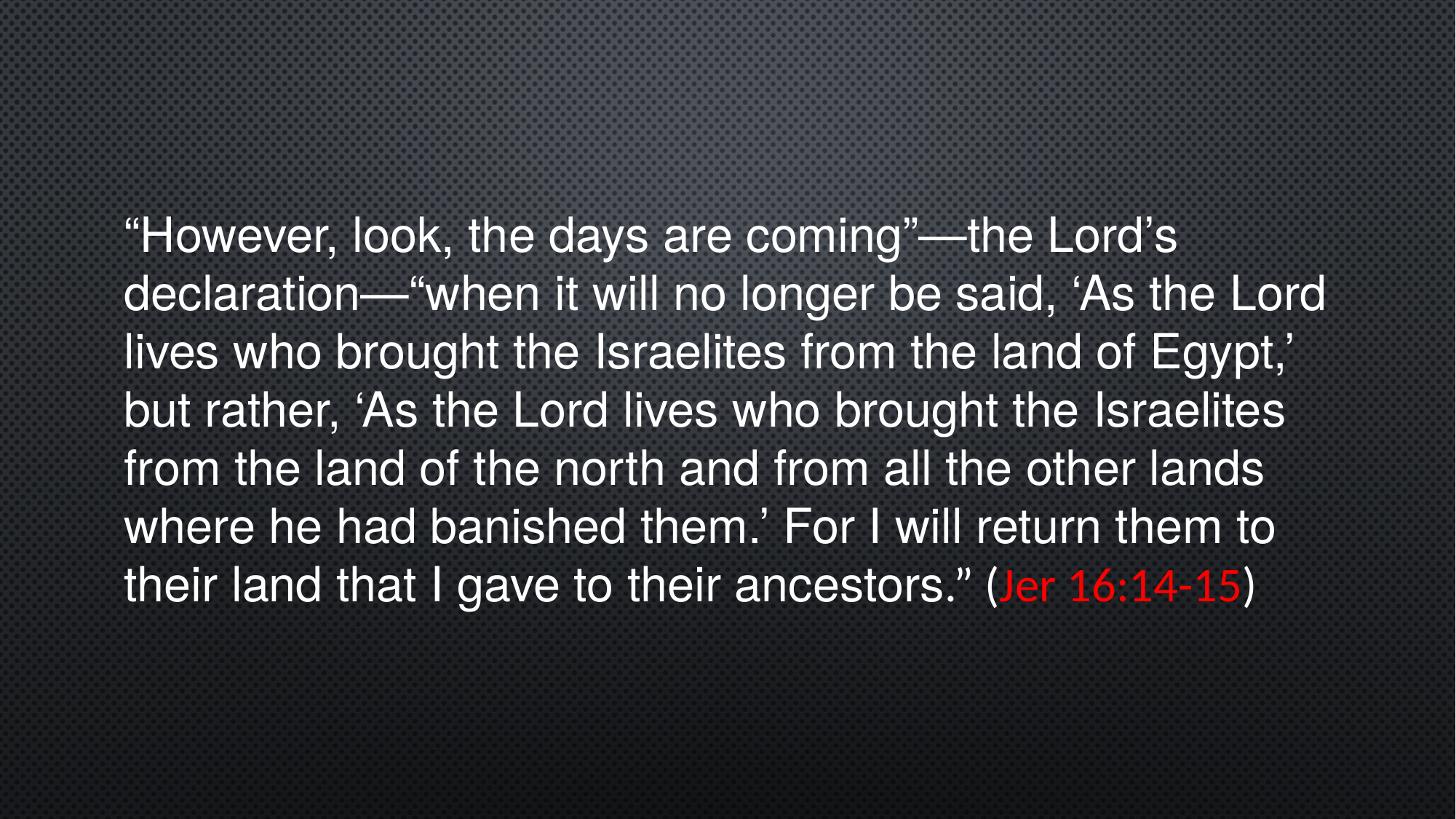

“However, look, the days are coming”—the Lord’s declaration—“when it will no longer be said, ‘As the Lord lives who brought the Israelites from the land of Egypt,’ but rather, ‘As the Lord lives who brought the Israelites from the land of the north and from all the other lands where he had banished them.’ For I will return them to their land that I gave to their ancestors.” (Jer 16:14-15)